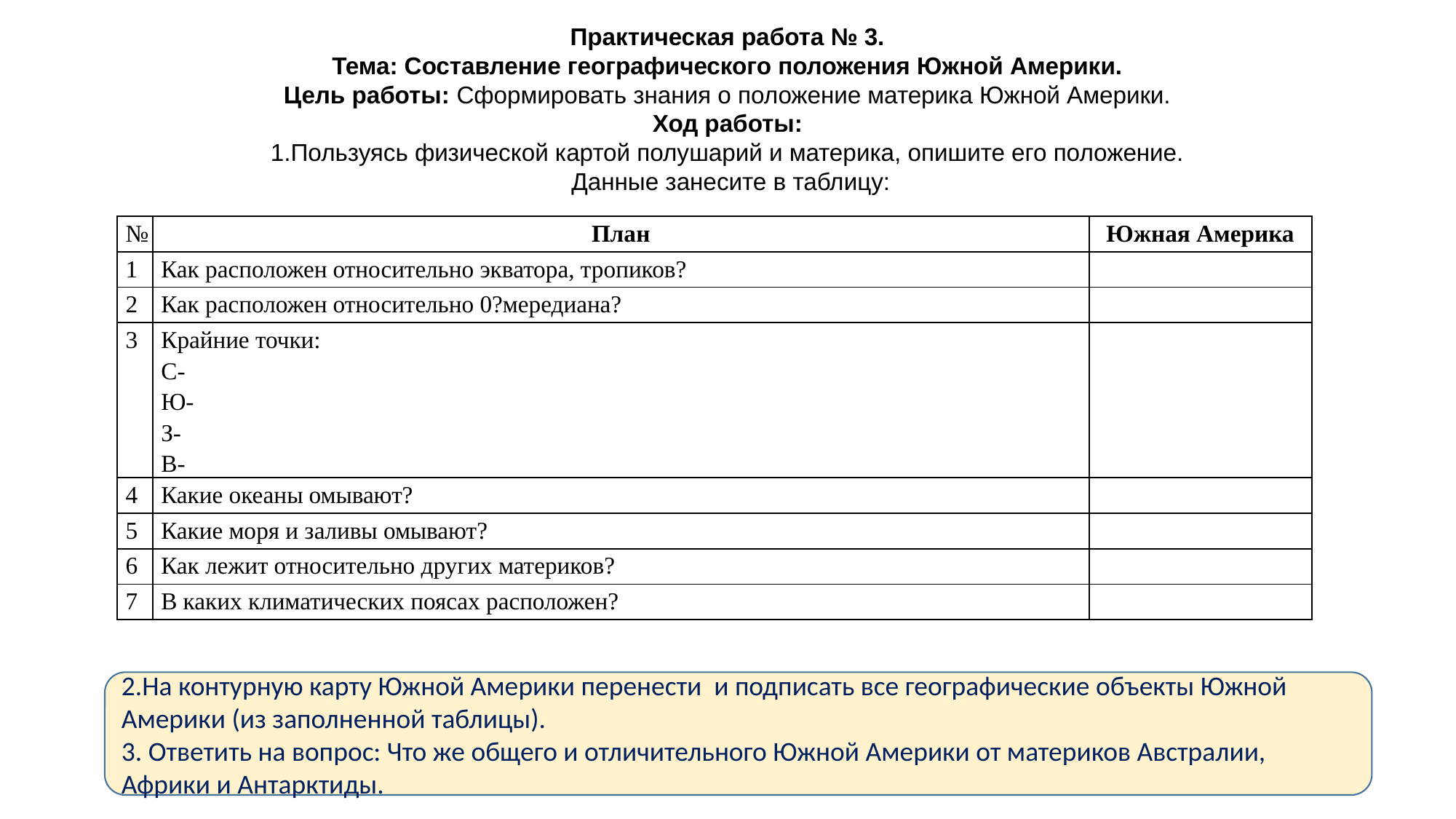

# Практическая работа № 3. Тема: Составление географического положения Южной Америки. Цель работы: Сформировать знания о положение материка Южной Америки. Ход работы: 1.Пользуясь физической картой полушарий и материка, опишите его положение. Данные занесите в таблицу:
| № | План | Южная Америка |
| --- | --- | --- |
| 1 | Как расположен относительно экватора, тропиков? |  |
| 2 | Как расположен относительно 0?мередиана? |  |
| 3 | Крайние точки: С- Ю- З- В- |  |
| 4 | Какие океаны омывают? |  |
| 5 | Какие моря и заливы омывают? |  |
| 6 | Как лежит относительно других материков? |  |
| 7 | В каких климатических поясах расположен? |  |
2.На контурную карту Южной Америки перенести  и подписать все географические объекты Южной Америки (из заполненной таблицы).
3. Ответить на вопрос: Что же общего и отличительного Южной Америки от материков Австралии, Африки и Антарктиды.